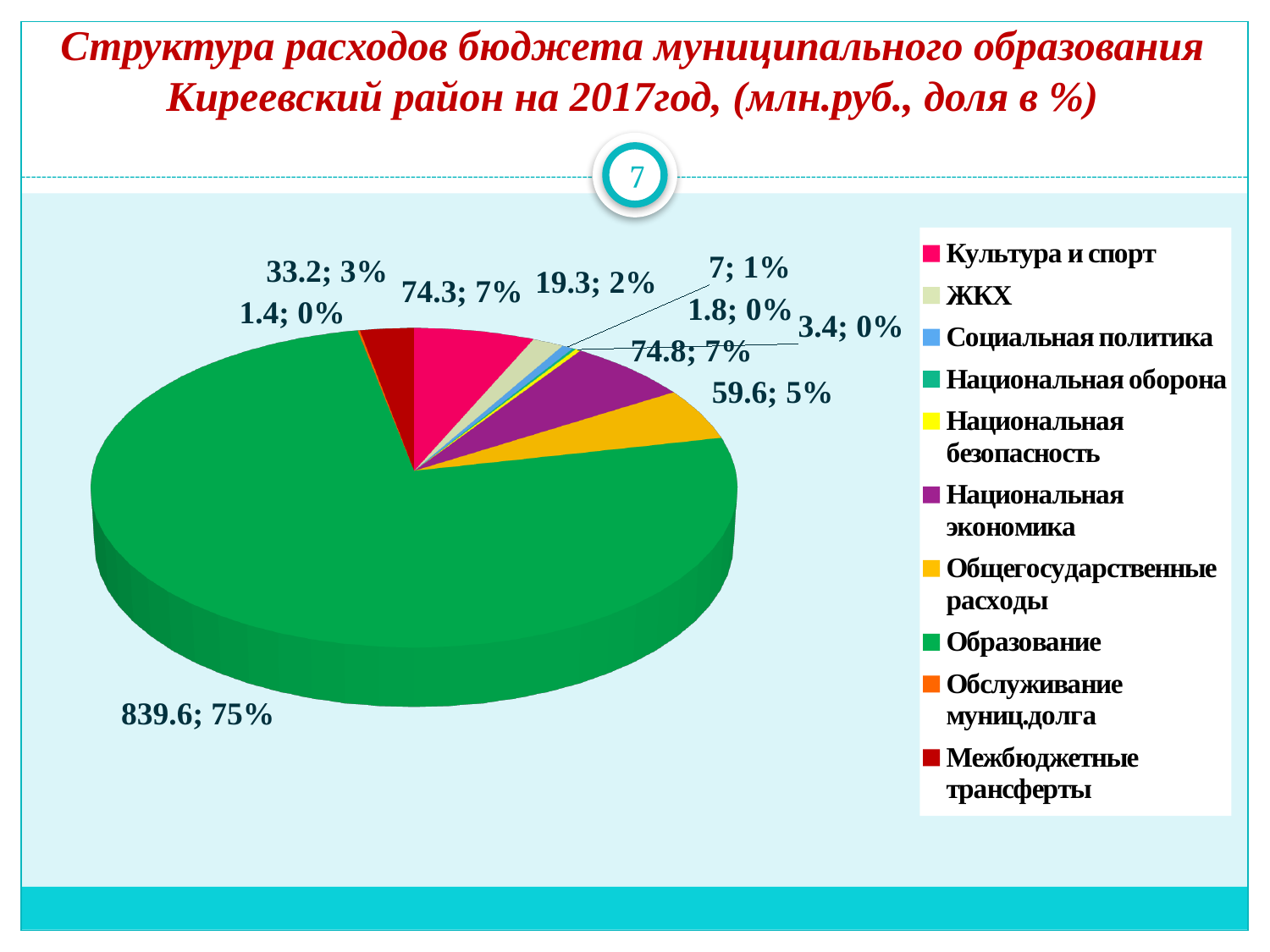

# Структура расходов бюджета муниципального образования Киреевский район на 2017год, (млн.руб., доля в %)
7

[unsupported chart]